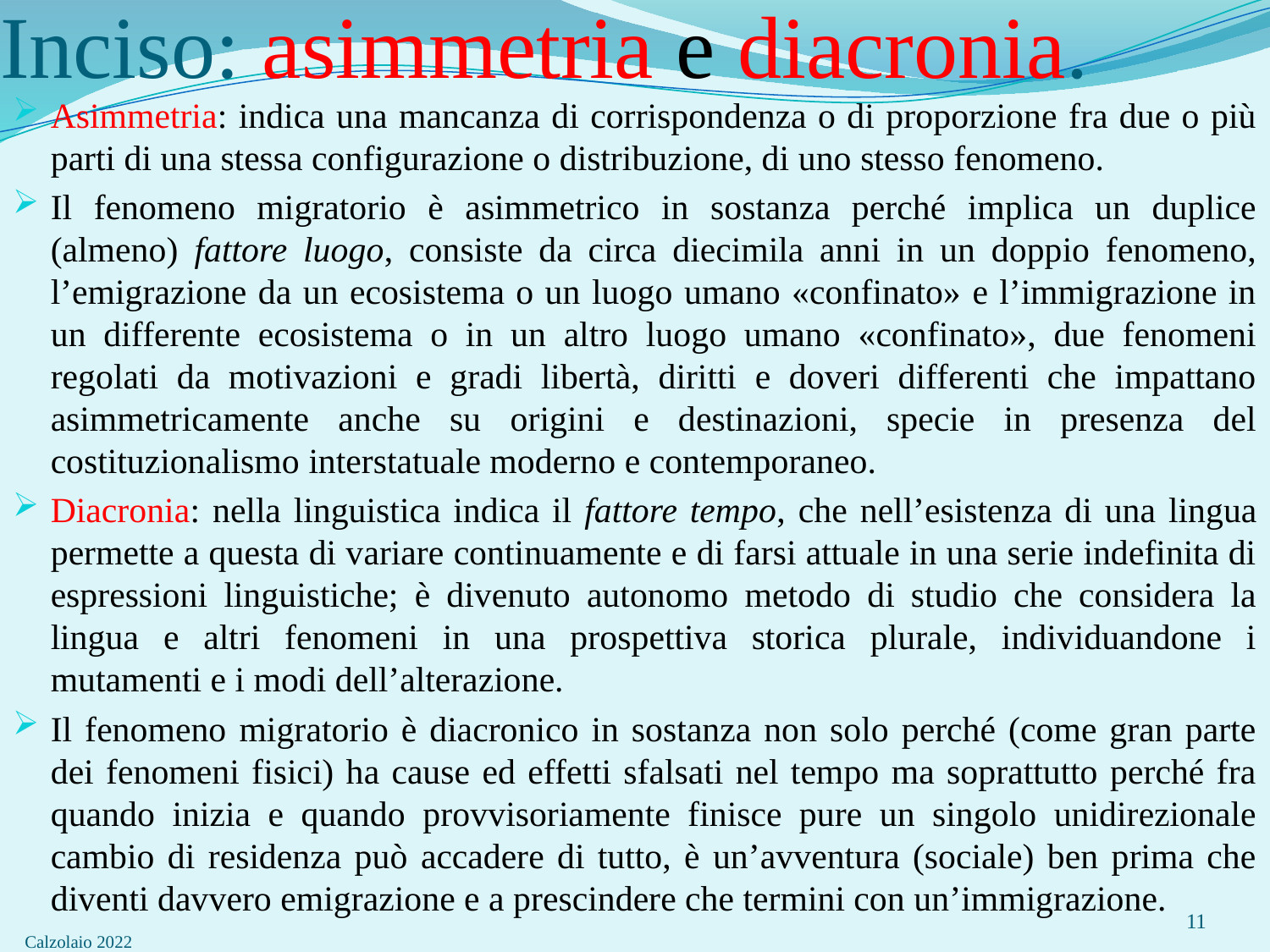

# Inciso: asimmetria e diacronia.
Asimmetria: indica una mancanza di corrispondenza o di proporzione fra due o più parti di una stessa configurazione o distribuzione, di uno stesso fenomeno.
Il fenomeno migratorio è asimmetrico in sostanza perché implica un duplice (almeno) fattore luogo, consiste da circa diecimila anni in un doppio fenomeno, l’emigrazione da un ecosistema o un luogo umano «confinato» e l’immigrazione in un differente ecosistema o in un altro luogo umano «confinato», due fenomeni regolati da motivazioni e gradi libertà, diritti e doveri differenti che impattano asimmetricamente anche su origini e destinazioni, specie in presenza del costituzionalismo interstatuale moderno e contemporaneo.
Diacronia: nella linguistica indica il fattore tempo, che nell’esistenza di una lingua permette a questa di variare continuamente e di farsi attuale in una serie indefinita di espressioni linguistiche; è divenuto autonomo metodo di studio che considera la lingua e altri fenomeni in una prospettiva storica plurale, individuandone i mutamenti e i modi dell’alterazione.
Il fenomeno migratorio è diacronico in sostanza non solo perché (come gran parte dei fenomeni fisici) ha cause ed effetti sfalsati nel tempo ma soprattutto perché fra quando inizia e quando provvisoriamente finisce pure un singolo unidirezionale cambio di residenza può accadere di tutto, è un’avventura (sociale) ben prima che diventi davvero emigrazione e a prescindere che termini con un’immigrazione.
Calzolaio 2022
11